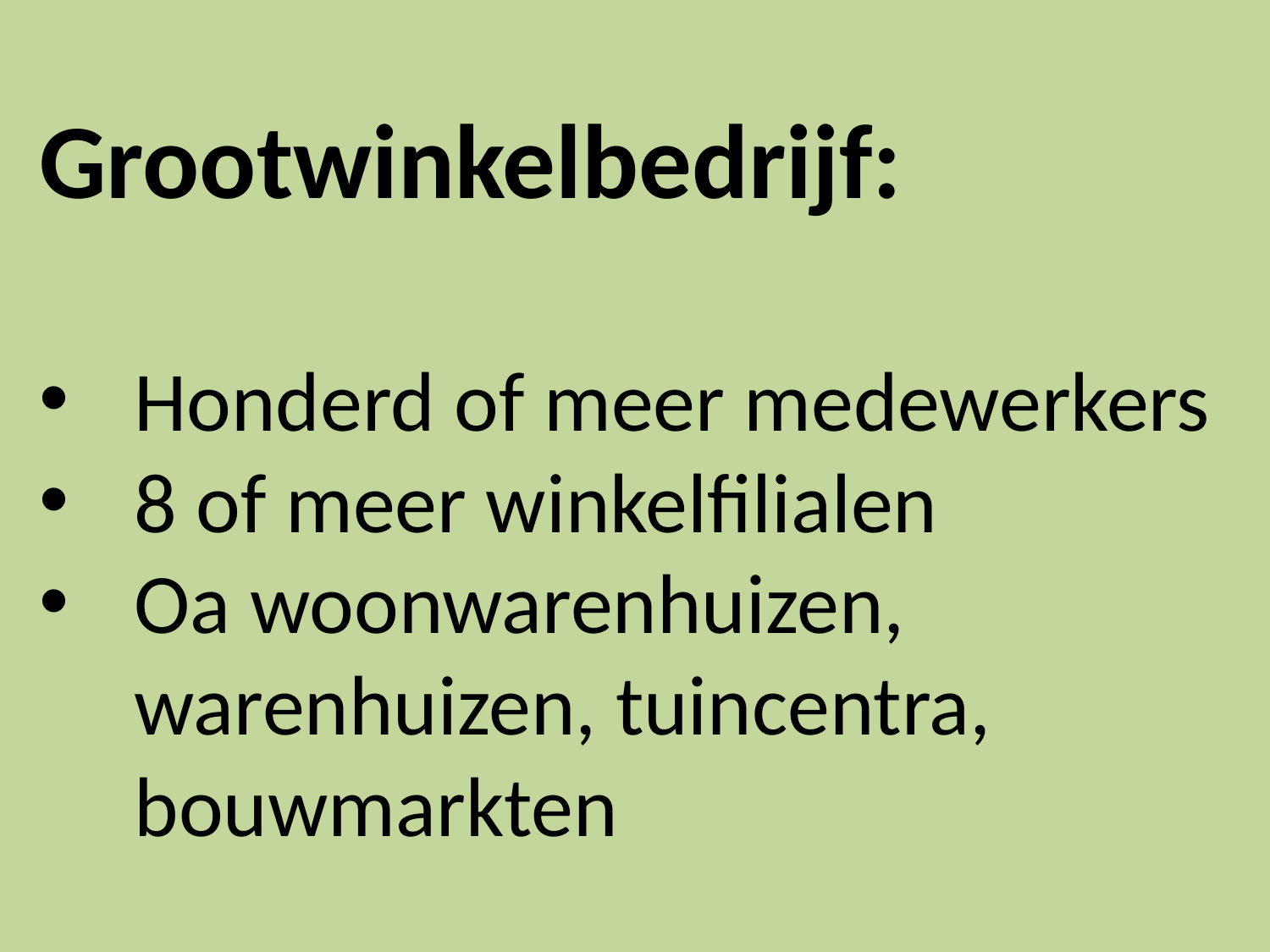

Grootwinkelbedrijf:

Honderd of meer medewerkers
8 of meer winkelfilialen
Oa woonwarenhuizen, warenhuizen, tuincentra, bouwmarkten